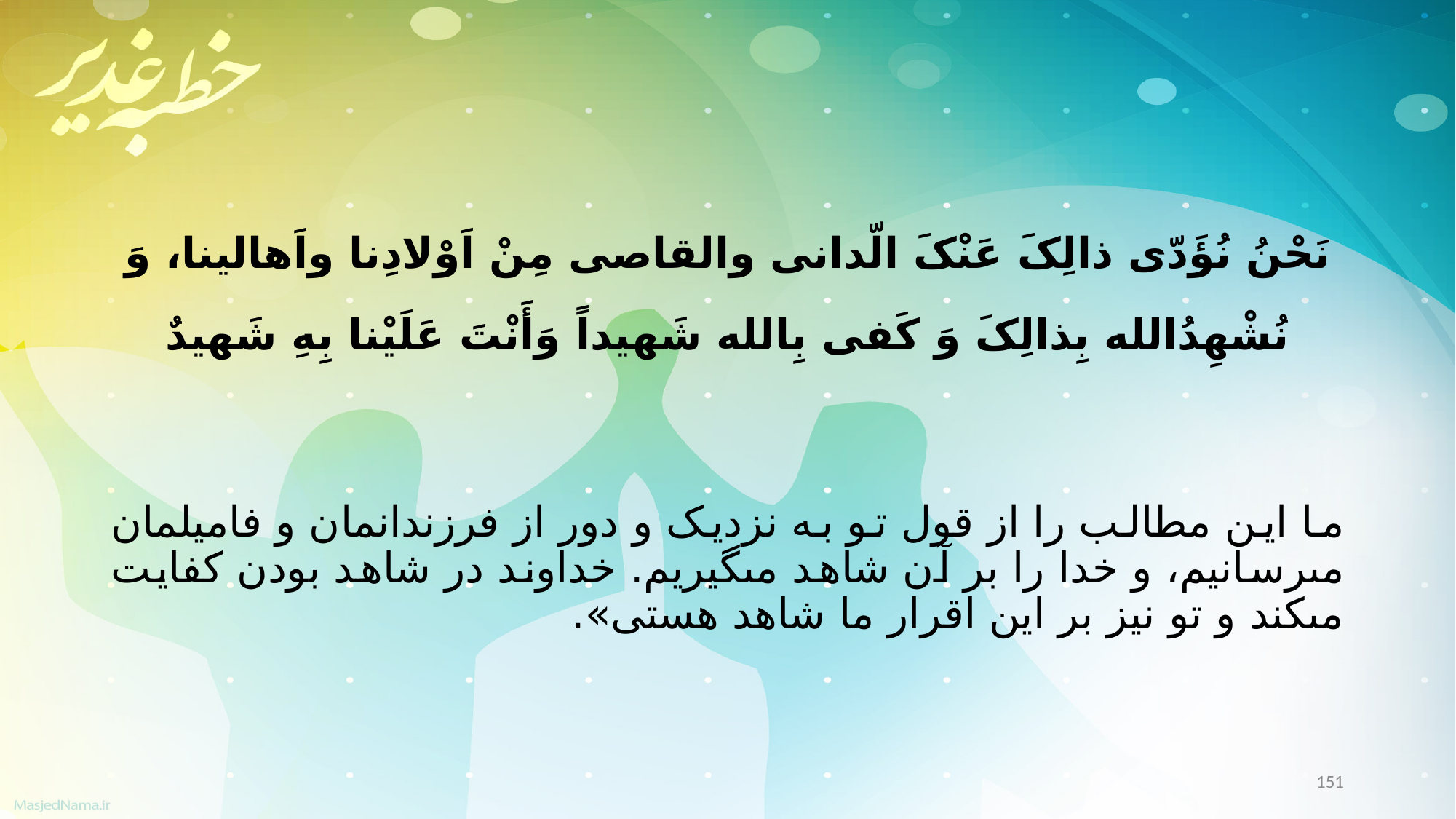

نَحْنُ نُؤَدّی ذالِکَ عَنْکَ الّدانی والقاصی مِنْ اَوْلادِنا واَهالینا، وَ نُشْهِدُالله بِذالِکَ وَ کَفی بِالله شَهیداً وَأَنْتَ عَلَیْنا بِهِ شَهیدٌ
ما این مطالب را از قول تو به نزدیک و دور از فرزندانمان و فامیلمان مى‏رسانیم، و خدا را بر آن شاهد مى‏گیریم. خداوند در شاهد بودن کفایت مى‏کند و تو نیز بر این اقرار ما شاهد هستى».
151